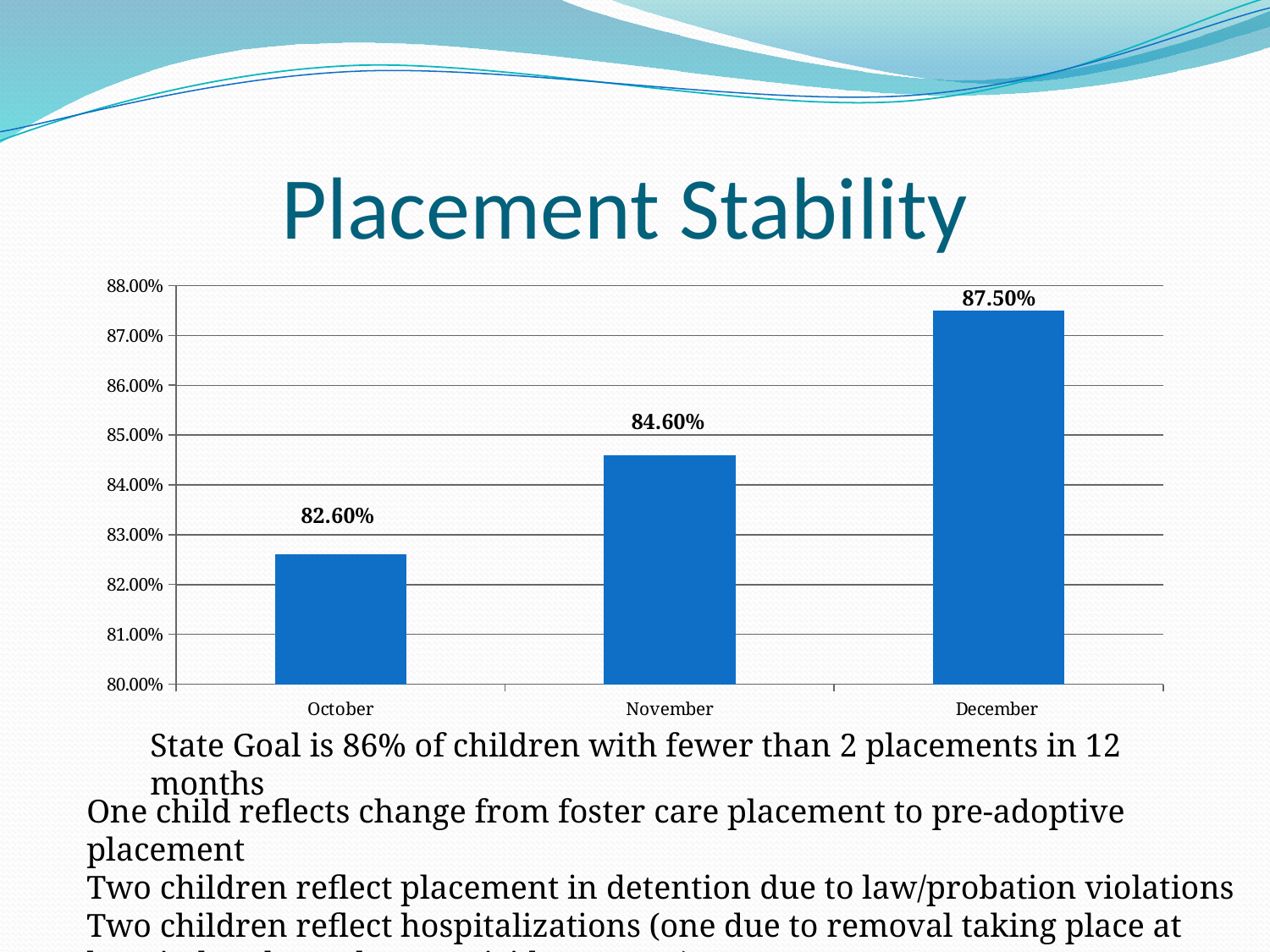

# Placement Stability

### Chart

| Category |  |
|---|---|
| October | 0.8260000000000005 |
| November | 0.8460000000000005 |
| December  | 0.8750000000000006 |
State Goal is 86% of children with fewer than 2 placements in 12 months
One child reflects change from foster care placement to pre-adoptive placement
Two children reflect placement in detention due to law/probation violations
Two children reflect hospitalizations (one due to removal taking place at hospital and one due to suicide attempt)